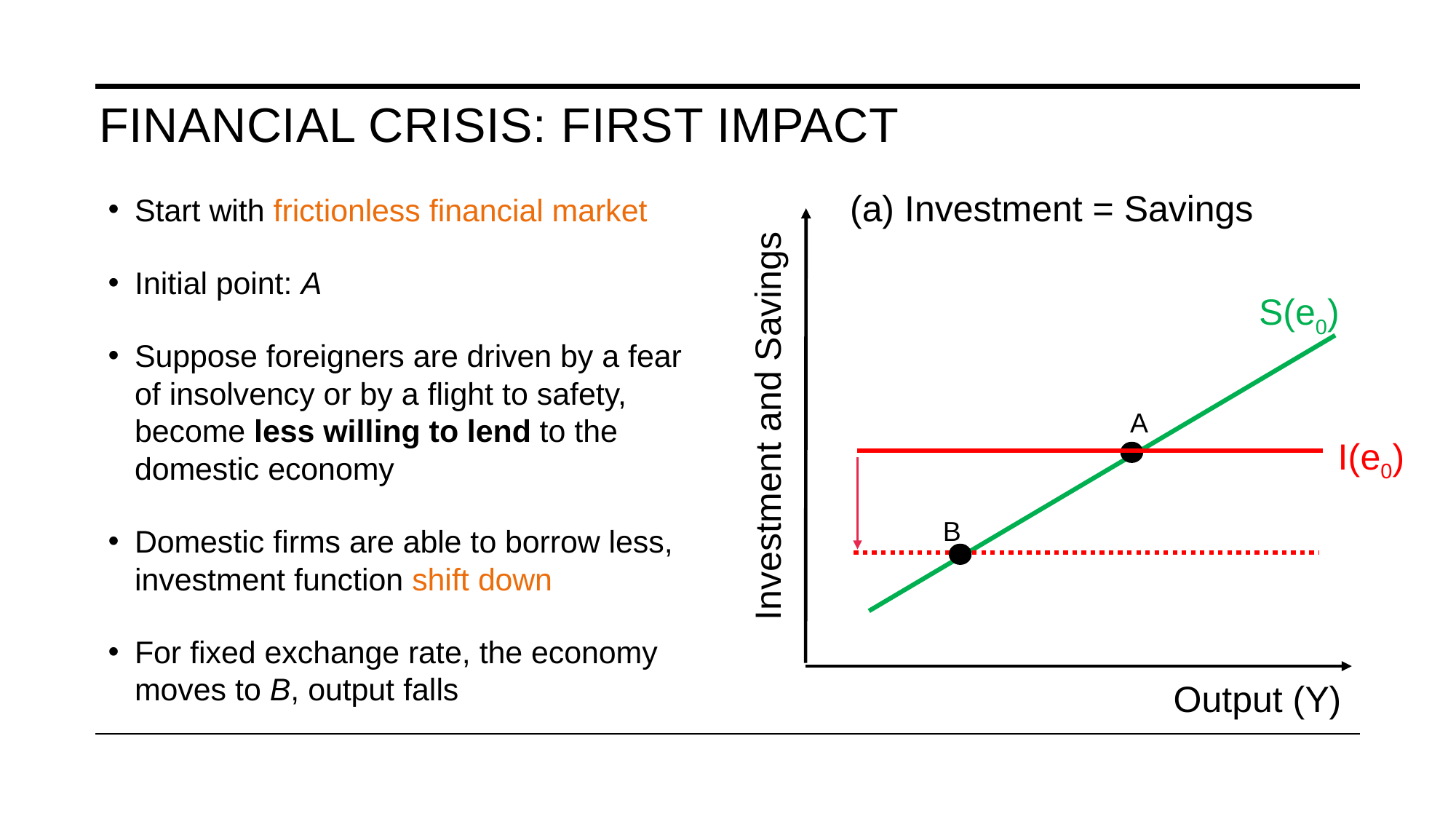

# Financial crisis: first impact
(a) Investment = Savings
Start with frictionless financial market
Initial point: A
Suppose foreigners are driven by a fear of insolvency or by a flight to safety, become less willing to lend to the domestic economy
Domestic firms are able to borrow less, investment function shift down
For fixed exchange rate, the economy moves to B, output falls

S(e0)

A
Investment and Savings
I(e0)

B

Output (Y)